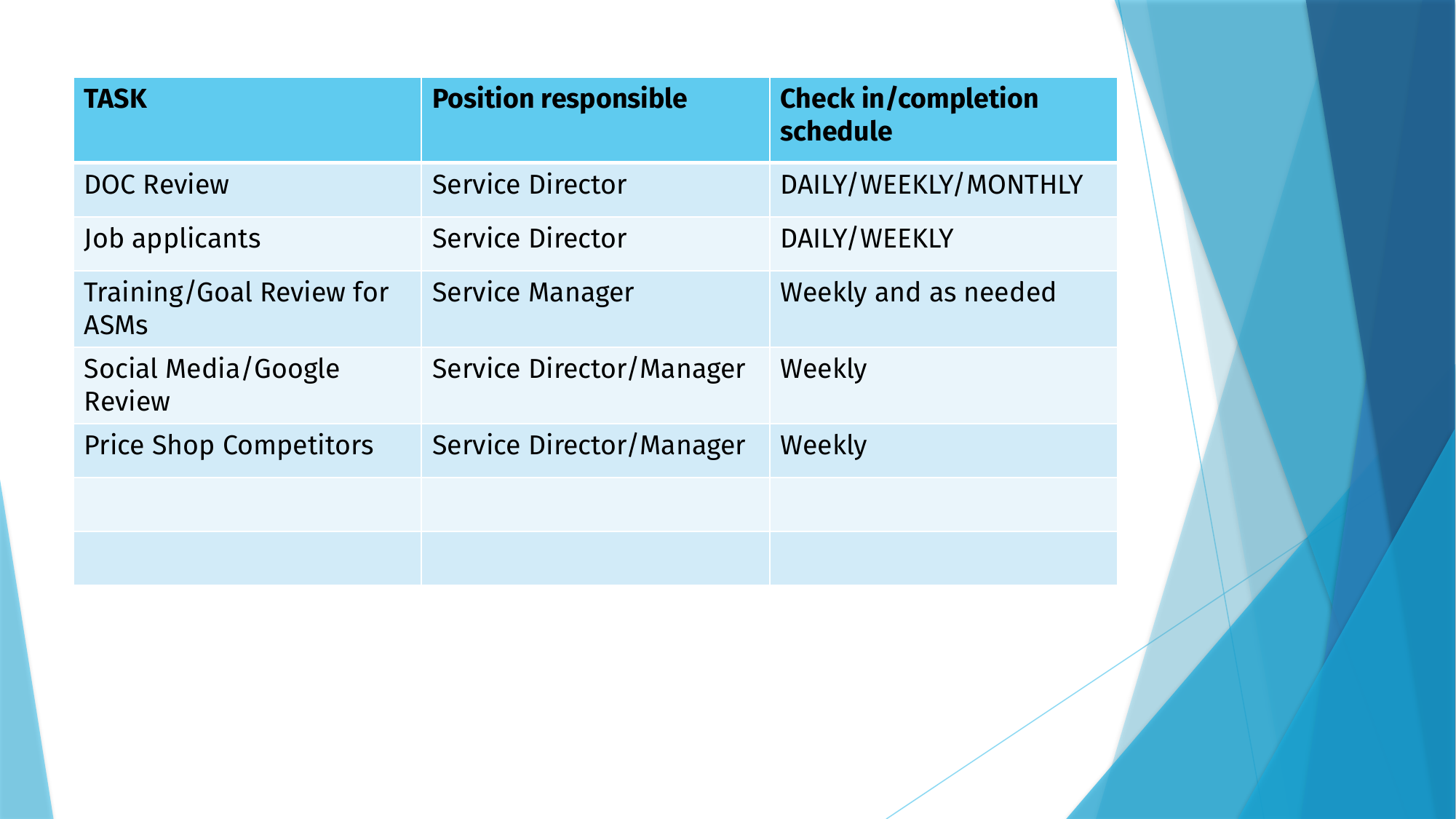

# SWOT Analysis- Action Plan
| TASK | Position responsible | Check in/completion schedule |
| --- | --- | --- |
| DOC Review | Service Director | DAILY/WEEKLY/MONTHLY |
| Job applicants | Service Director | DAILY/WEEKLY |
| Training/Goal Review for ASMs | Service Manager | Weekly and as needed |
| Social Media/Google Review | Service Director/Manager | Weekly |
| Price Shop Competitors | Service Director/Manager | Weekly |
|  |  |  |
|  |  |  |
Action Plan